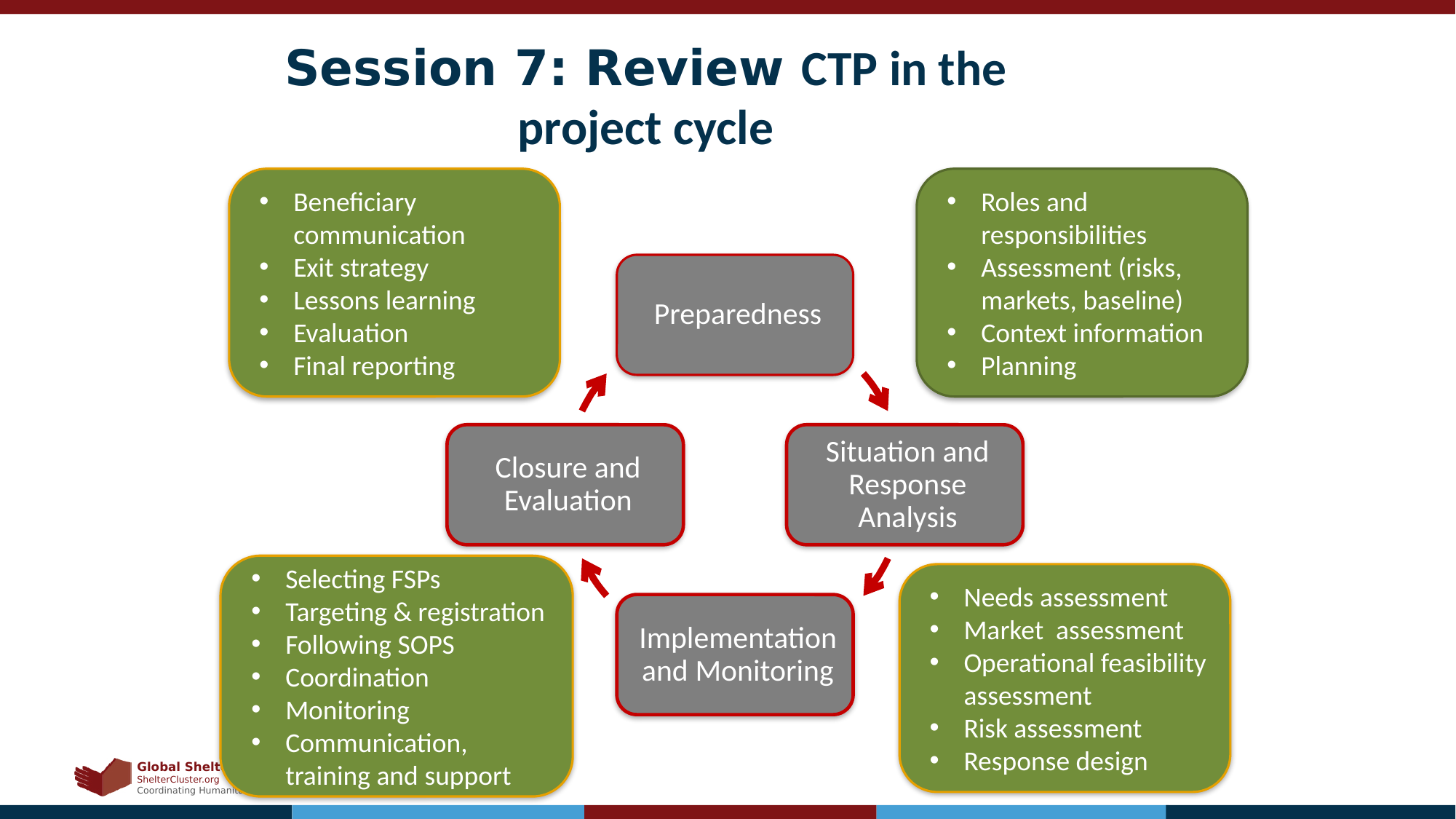

# Session 7: Review CTP in the project cycle

Beneficiary communication
Exit strategy
Lessons learning
Evaluation
Final reporting

Roles and responsibilities
Assessment (risks, markets, baseline)
Context information
Planning
Preparedness
Situation and Response Analysis
Implementation and Monitoring
Closure and Evaluation
Selecting FSPs
Targeting & registration
Following SOPS
Coordination
Monitoring
Communication, training and support
Needs assessment
Market  assessment
Operational feasibility assessment
Risk assessment
Response design